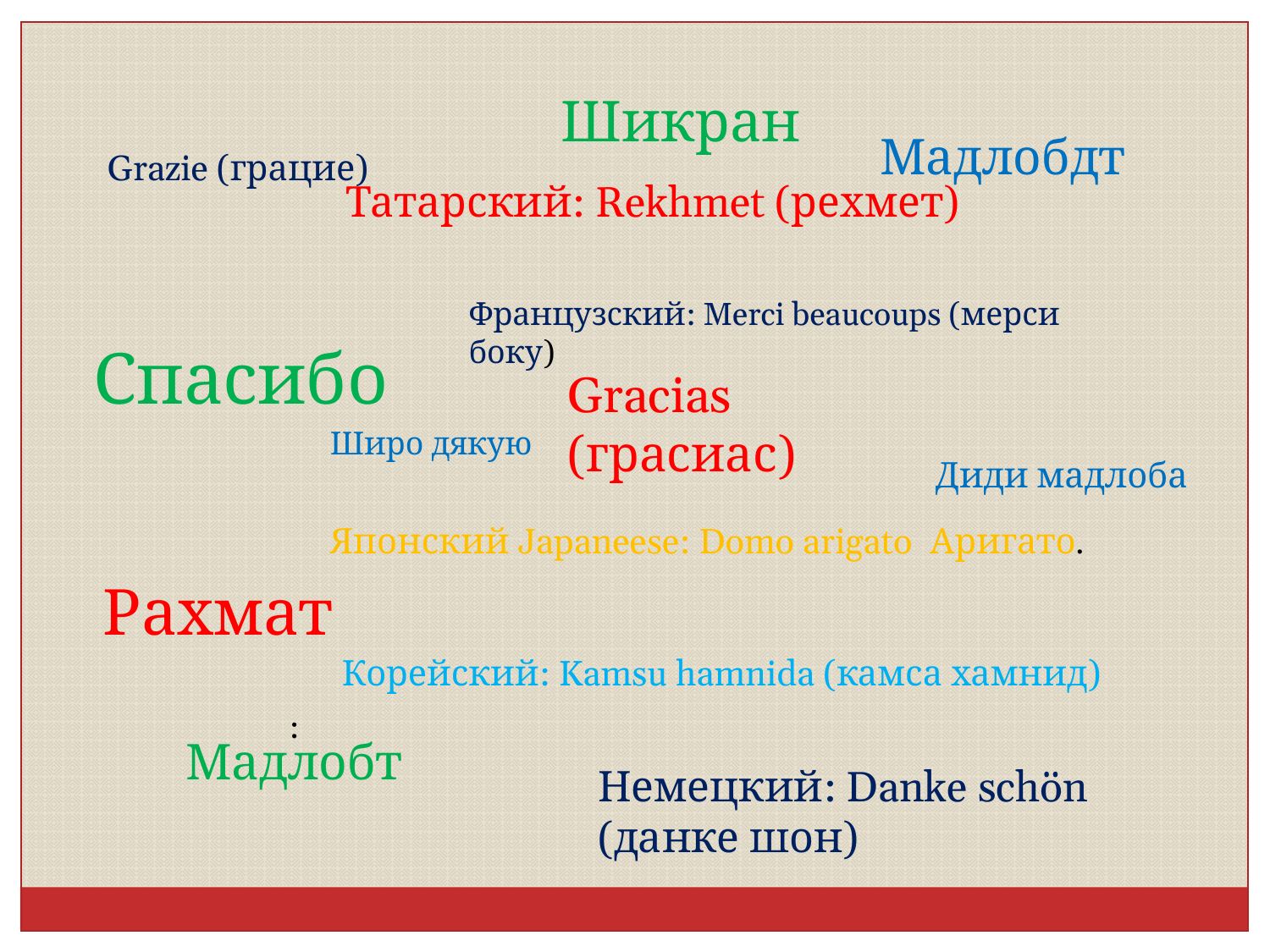

Шикран
Мадлобдт
Grazie (грацие)
Татарский: Rekhmet (рехмет)
Французский: Merci beaucoups (мерси боку)
Спасибо
Gracias (грасиас)
Широ дякую
Диди мадлоба
Японский Japaneese: Domo arigato  Аригато.

 Корейский: Kamsu hamnida (камса хамнид)

Рахмат
:
Мадлобт
Немецкий: Danke schön (данке шон)